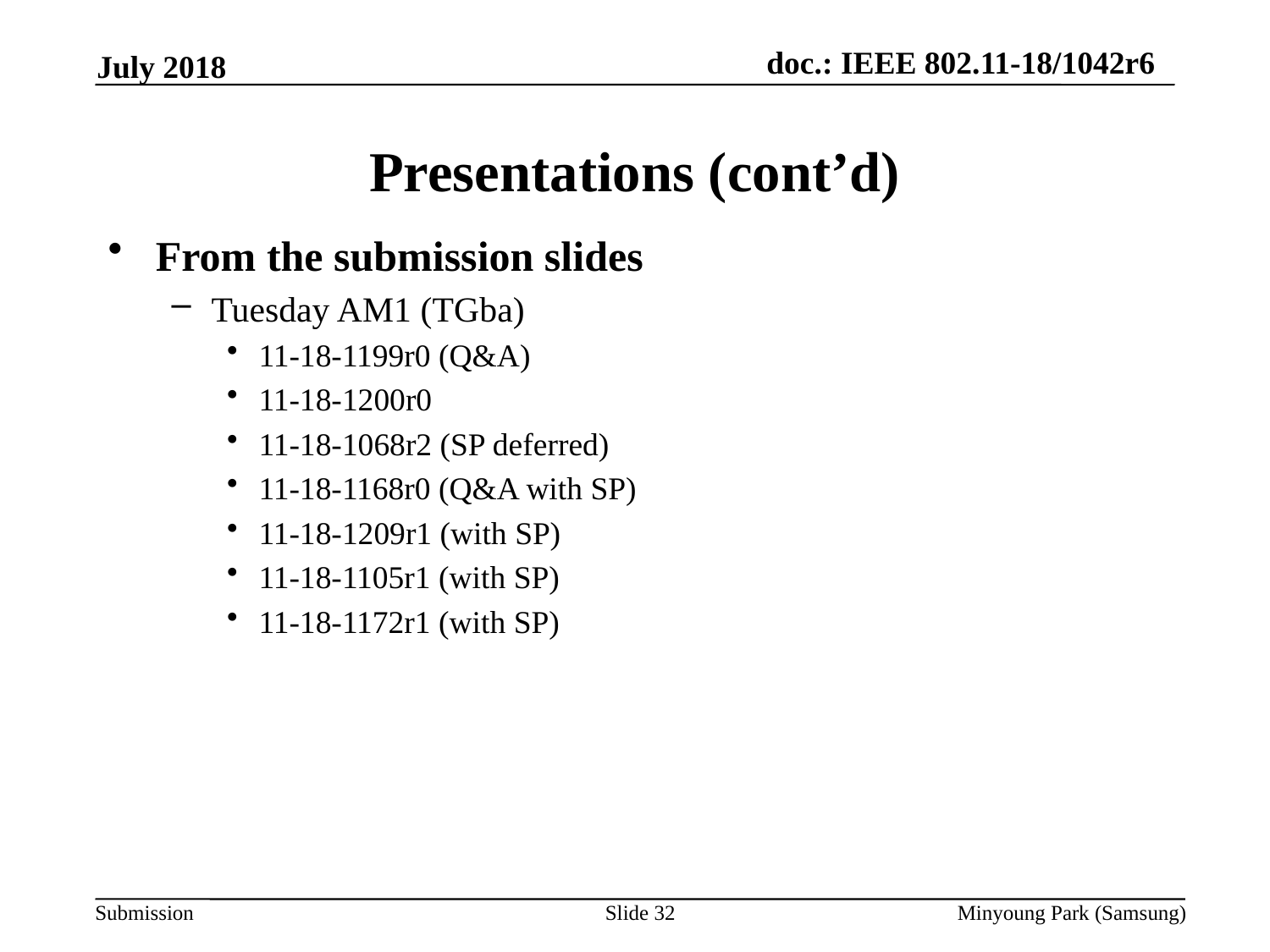

July 2018
# Presentations (cont’d)
From the submission slides
Tuesday AM1 (TGba)
11-18-1199r0 (Q&A)
11-18-1200r0
11-18-1068r2 (SP deferred)
11-18-1168r0 (Q&A with SP)
11-18-1209r1 (with SP)
11-18-1105r1 (with SP)
11-18-1172r1 (with SP)
Slide 32
Minyoung Park (Samsung)